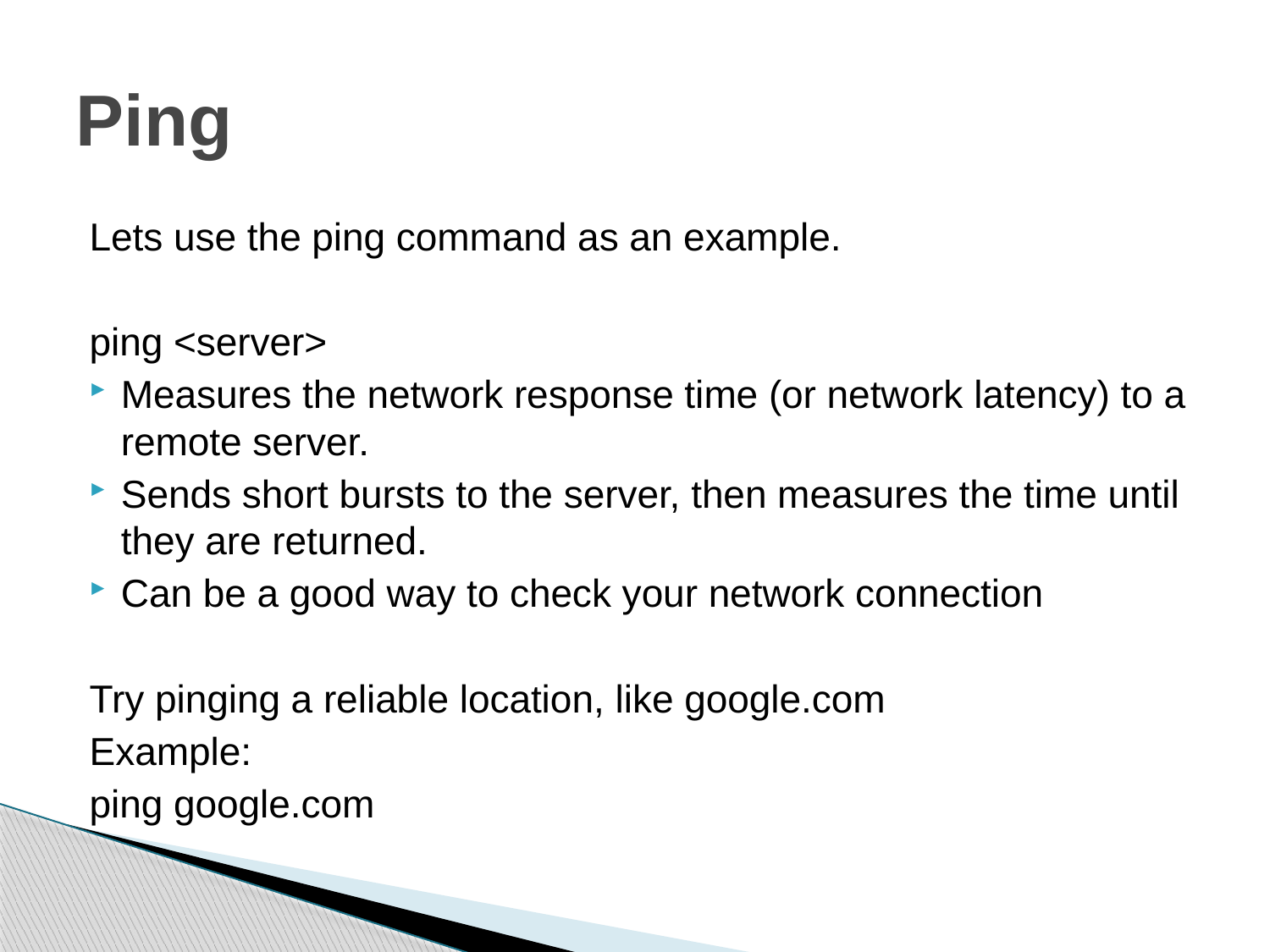

# Ping
Lets use the ping command as an example.

ping <server>
Measures the network response time (or network latency) to a remote server.
Sends short bursts to the server, then measures the time until they are returned.
Can be a good way to check your network connection

Try pinging a reliable location, like google.com
Example:
ping google.com